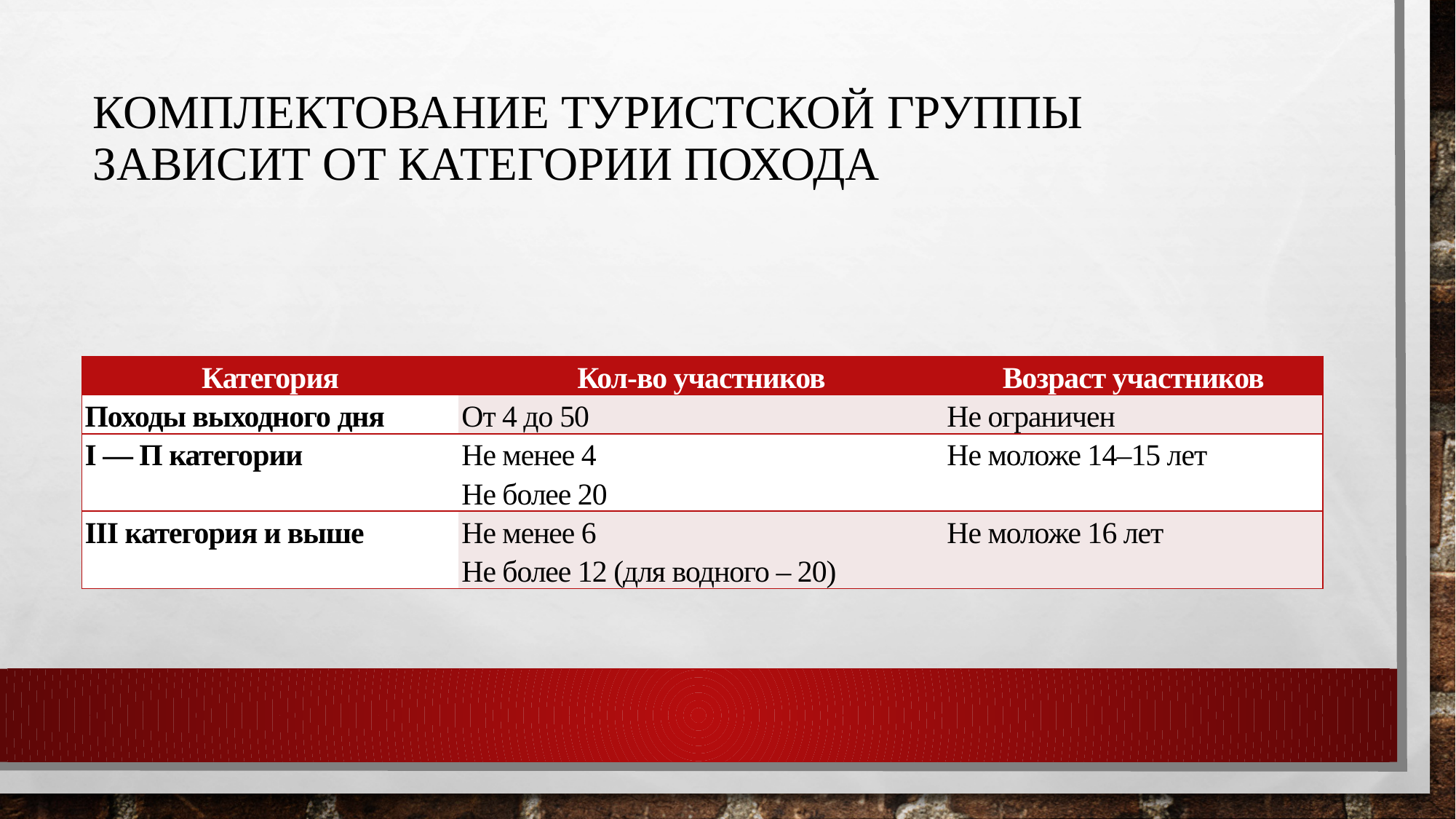

# Комплектование туристской группы зависит от категории похода
| Категория | Кол-во участников | Возраст участников |
| --- | --- | --- |
| Походы выходного дня | От 4 до 50 | Не ограничен |
| I — П категории | Не менее 4 Не более 20 | Не моложе 14–15 лет |
| III категория и выше | Не менее 6 Не более 12 (для водного – 20) | Не моложе 16 лет |